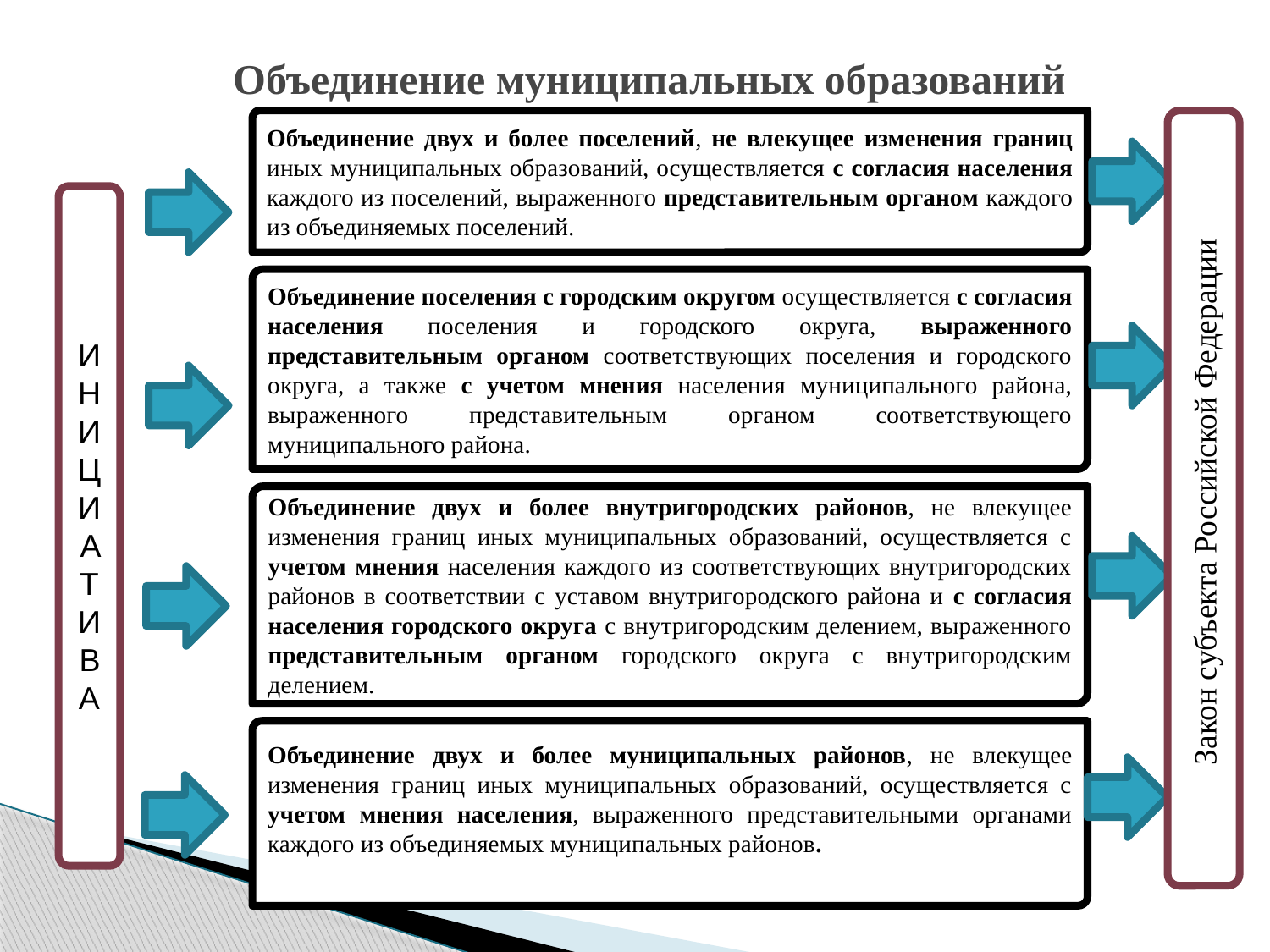

# Объединение муниципальных образований
Объединение двух и более поселений, не влекущее изменения границ иных муниципальных образований, осуществляется с согласия населения каждого из поселений, выраженного представительным органом каждого из объединяемых поселений.
Закон субъекта Российской Федерации

ИНИЦИАТИВА

Объединение поселения с городским округом осуществляется с согласия населения поселения и городского округа, выраженного представительным органом соответствующих поселения и городского округа, а также с учетом мнения населения муниципального района, выраженного представительным органом соответствующего муниципального района.

Объединение двух и более внутригородских районов, не влекущее изменения границ иных муниципальных образований, осуществляется с учетом мнения населения каждого из соответствующих внутригородских районов в соответствии с уставом внутригородского района и с согласия населения городского округа с внутригородским делением, выраженного представительным органом городского округа с внутригородским делением.

Объединение двух и более муниципальных районов, не влекущее изменения границ иных муниципальных образований, осуществляется с учетом мнения населения, выраженного представительными органами каждого из объединяемых муниципальных районов.